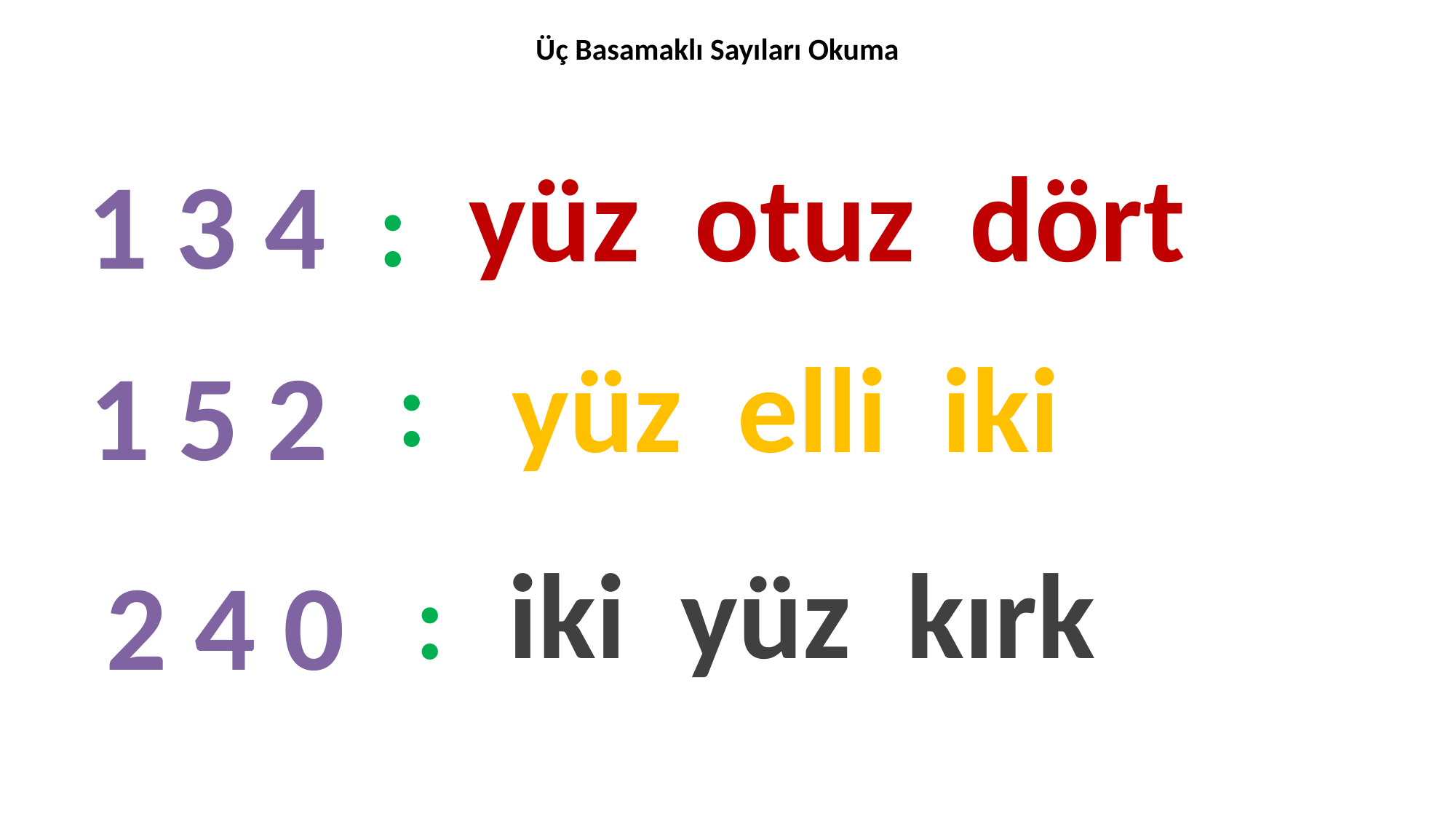

Üç Basamaklı Sayıları Okuma
yüz  otuz  dört
 1 3 4
 :
yüz  elli  iki
 :
 1 5 2
iki  yüz  kırk
 2 4 0
 :